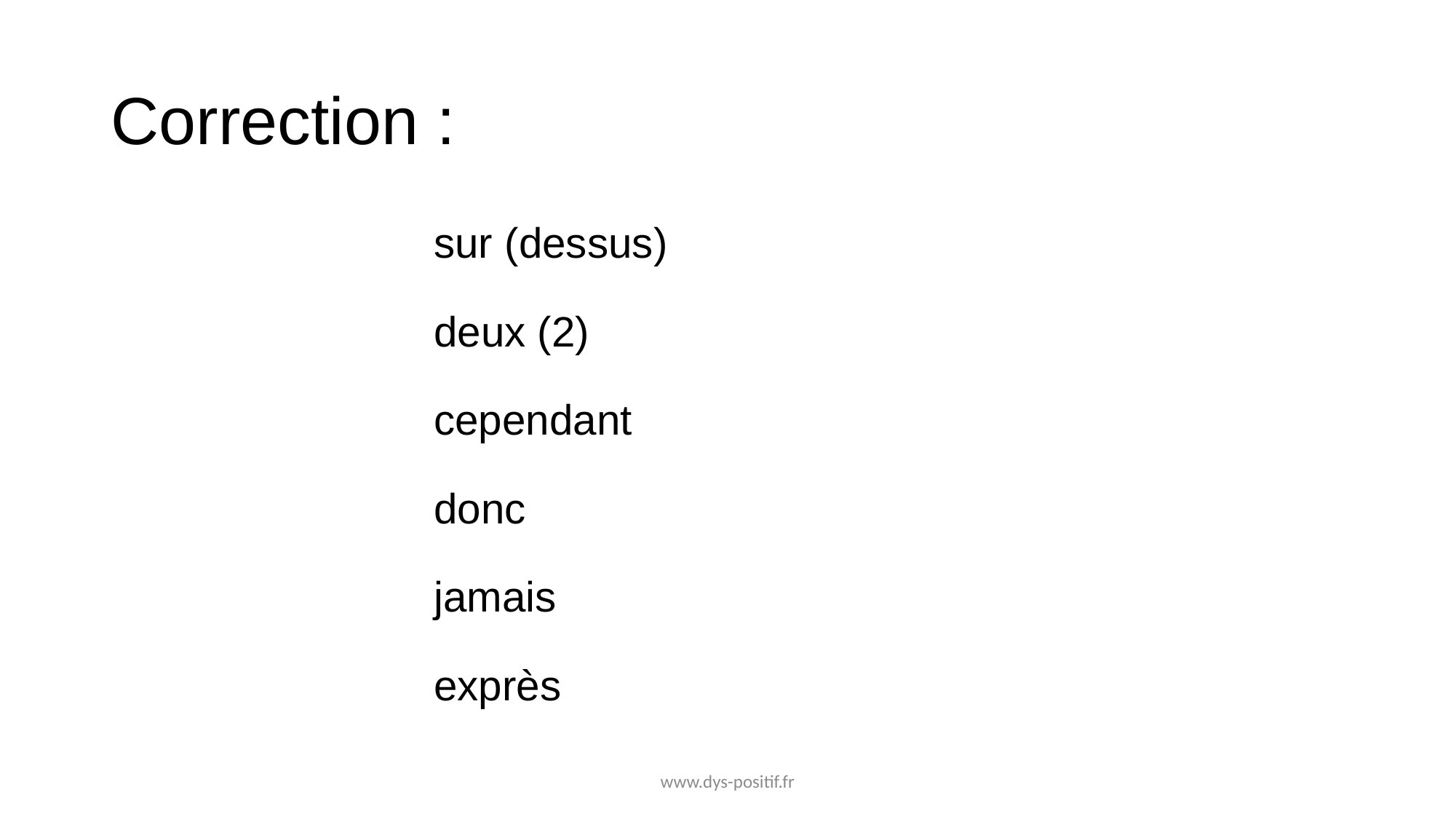

# Correction :
sur (dessus)
deux (2)
cependant
donc
jamais
exprès

www.dys-positif.fr